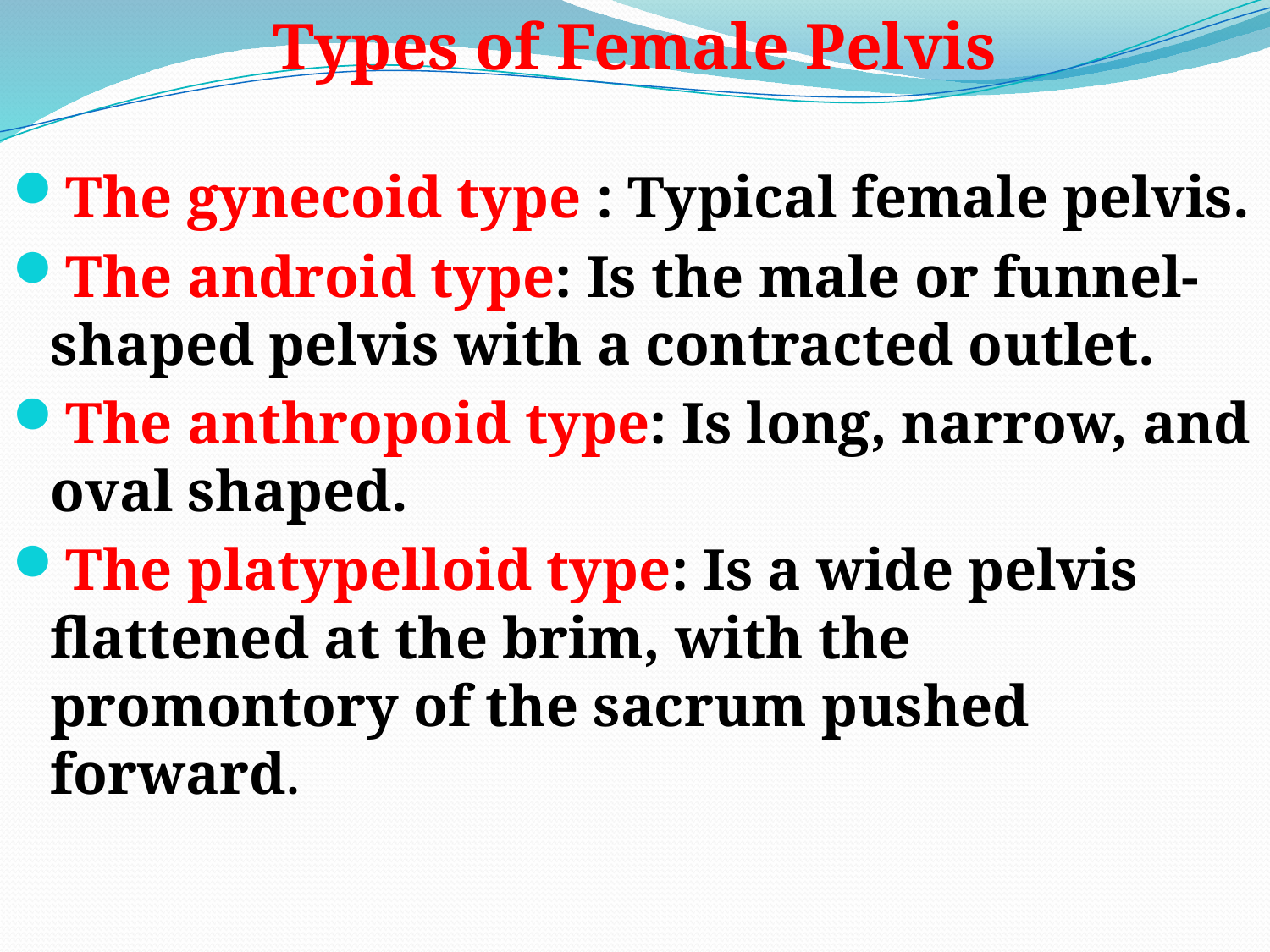

Types of Female Pelvis
The gynecoid type : Typical female pelvis.
The android type: Is the male or funnel-shaped pelvis with a contracted outlet.
The anthropoid type: Is long, narrow, and oval shaped.
The platypelloid type: Is a wide pelvis flattened at the brim, with the promontory of the sacrum pushed forward.